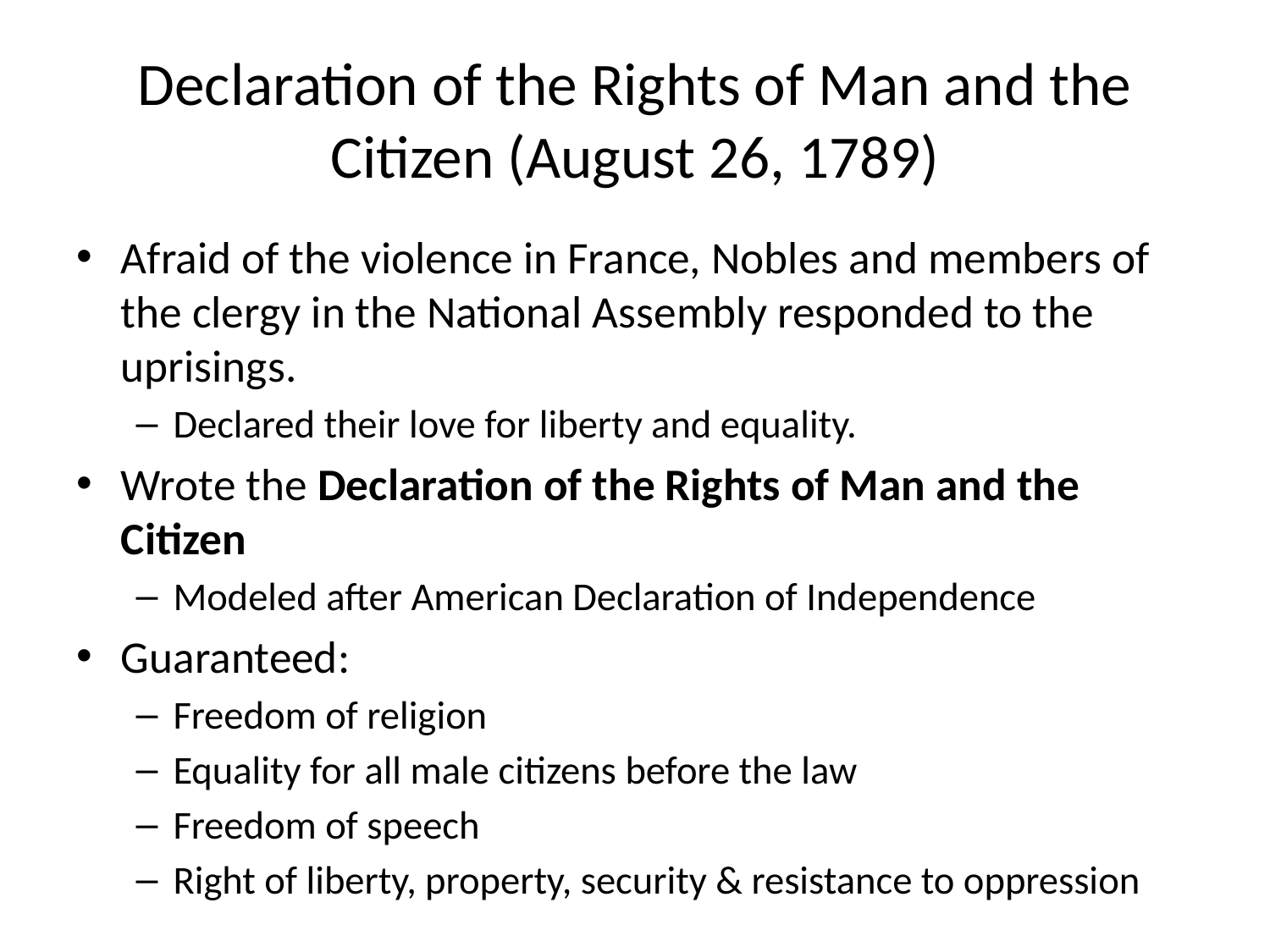

# Declaration of the Rights of Man and the Citizen (August 26, 1789)
Afraid of the violence in France, Nobles and members of the clergy in the National Assembly responded to the uprisings.
Declared their love for liberty and equality.
Wrote the Declaration of the Rights of Man and the Citizen
Modeled after American Declaration of Independence
Guaranteed:
Freedom of religion
Equality for all male citizens before the law
Freedom of speech
Right of liberty, property, security & resistance to oppression